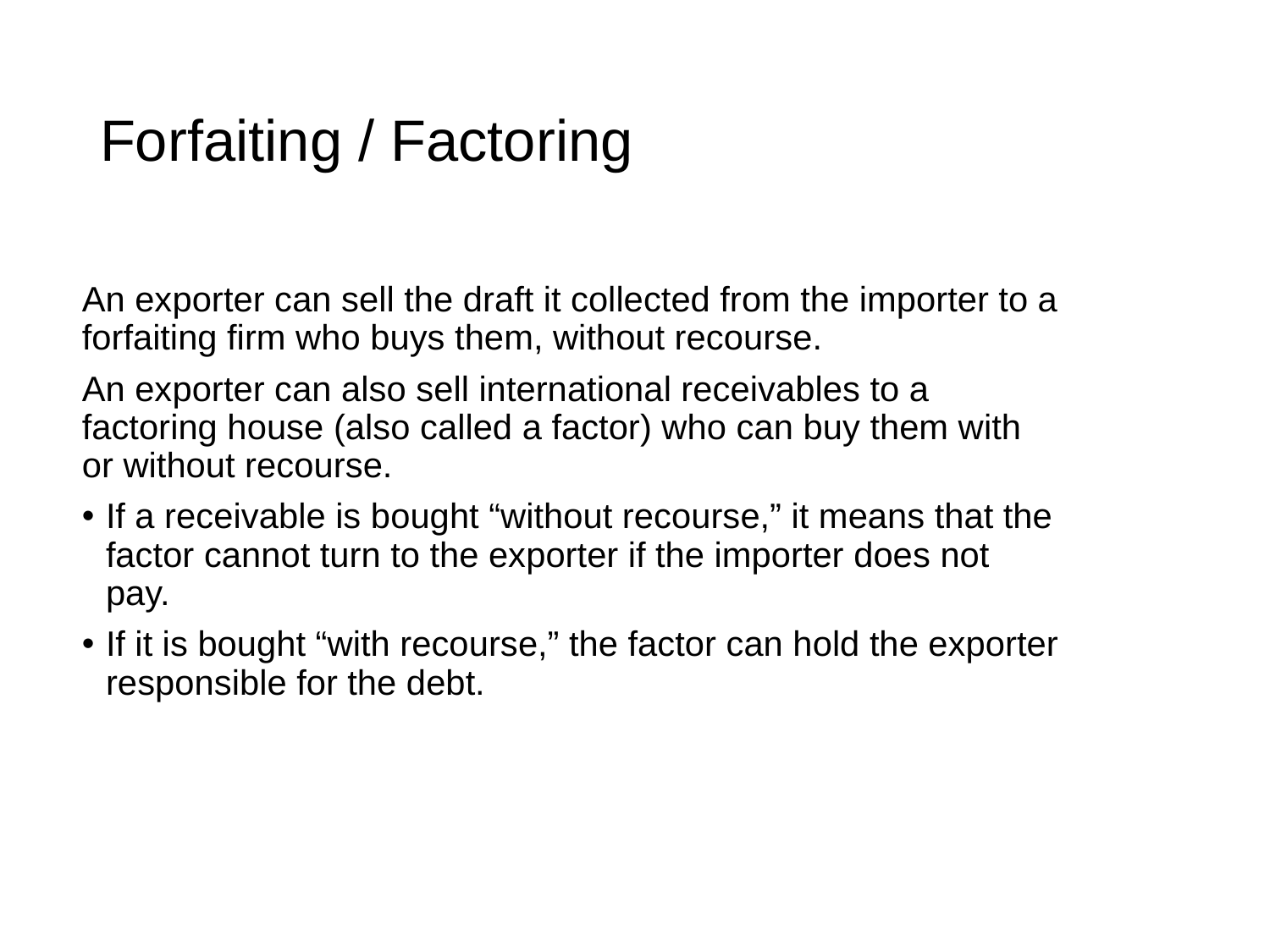

# Forfaiting / Factoring
An exporter can sell the draft it collected from the importer to a forfaiting firm who buys them, without recourse.
An exporter can also sell international receivables to a factoring house (also called a factor) who can buy them with or without recourse.
If a receivable is bought “without recourse,” it means that the factor cannot turn to the exporter if the importer does not pay.
If it is bought “with recourse,” the factor can hold the exporter responsible for the debt.